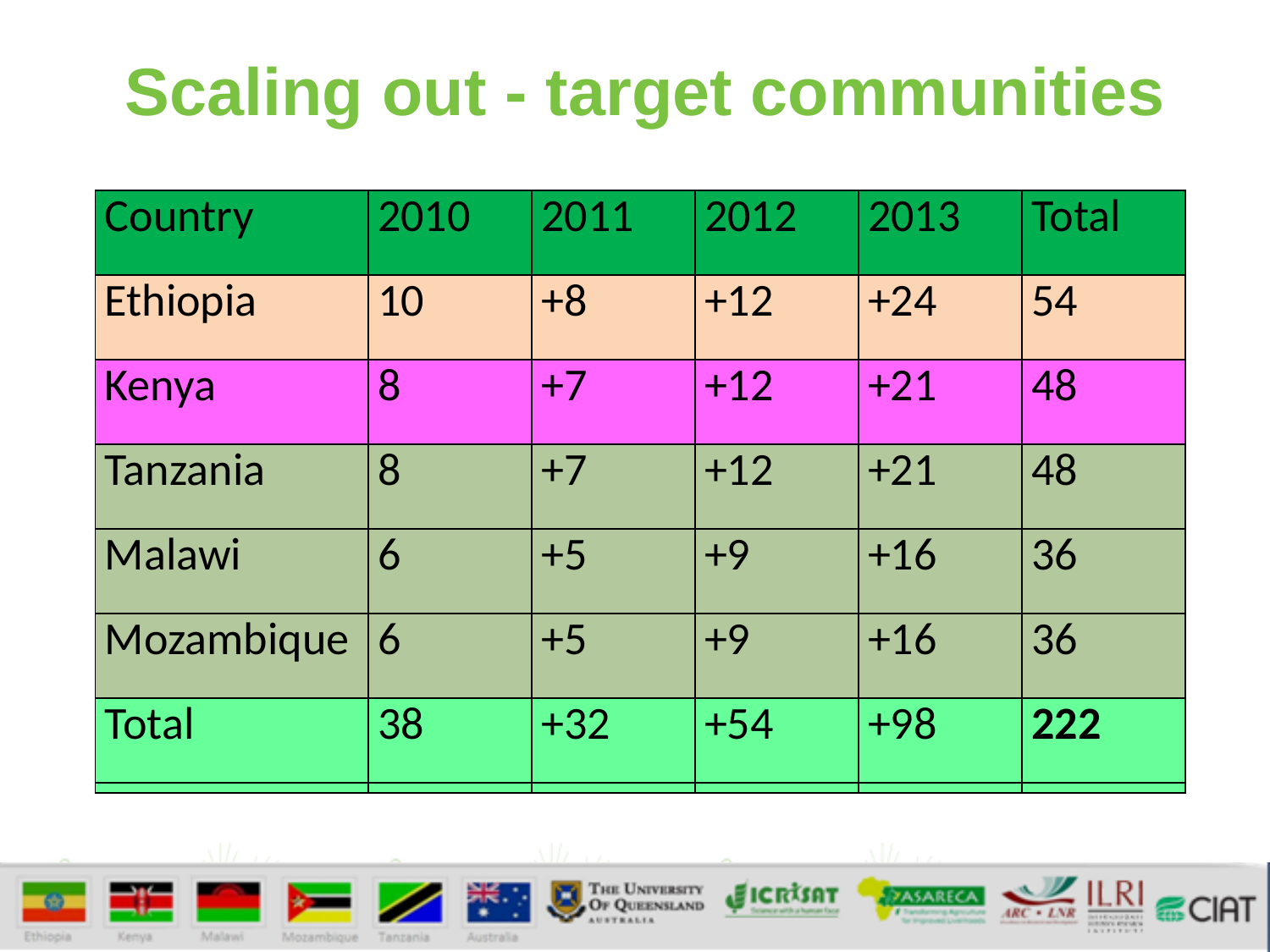

# Scaling out - target communities
| Country | 2010 | 2011 | 2012 | 2013 | Total |
| --- | --- | --- | --- | --- | --- |
| Ethiopia | 10 | +8 | +12 | +24 | 54 |
| Kenya | 8 | +7 | +12 | +21 | 48 |
| Tanzania | 8 | +7 | +12 | +21 | 48 |
| Malawi | 6 | +5 | +9 | +16 | 36 |
| Mozambique | 6 | +5 | +9 | +16 | 36 |
| Total | 38 | +32 | +54 | +98 | 222 |
| Country | 2010 | 2011 | 2012 | 2013 | Total |
| --- | --- | --- | --- | --- | --- |
| Ethiopia | 10 | +8 | +12 | +24 | 54 |
| Kenya | 8 | +7 | +12 | +21 | 48 |
| Tanzania | 8 | +7 | +12 | +21 | 48 |
| Malawi | 6 | +5 | +9 | +16 | 36 |
| Mozambique | 6 | +5 | +9 | +16 | 36 |
| Total | 38 | +32 | +54 | +98 | 222 |